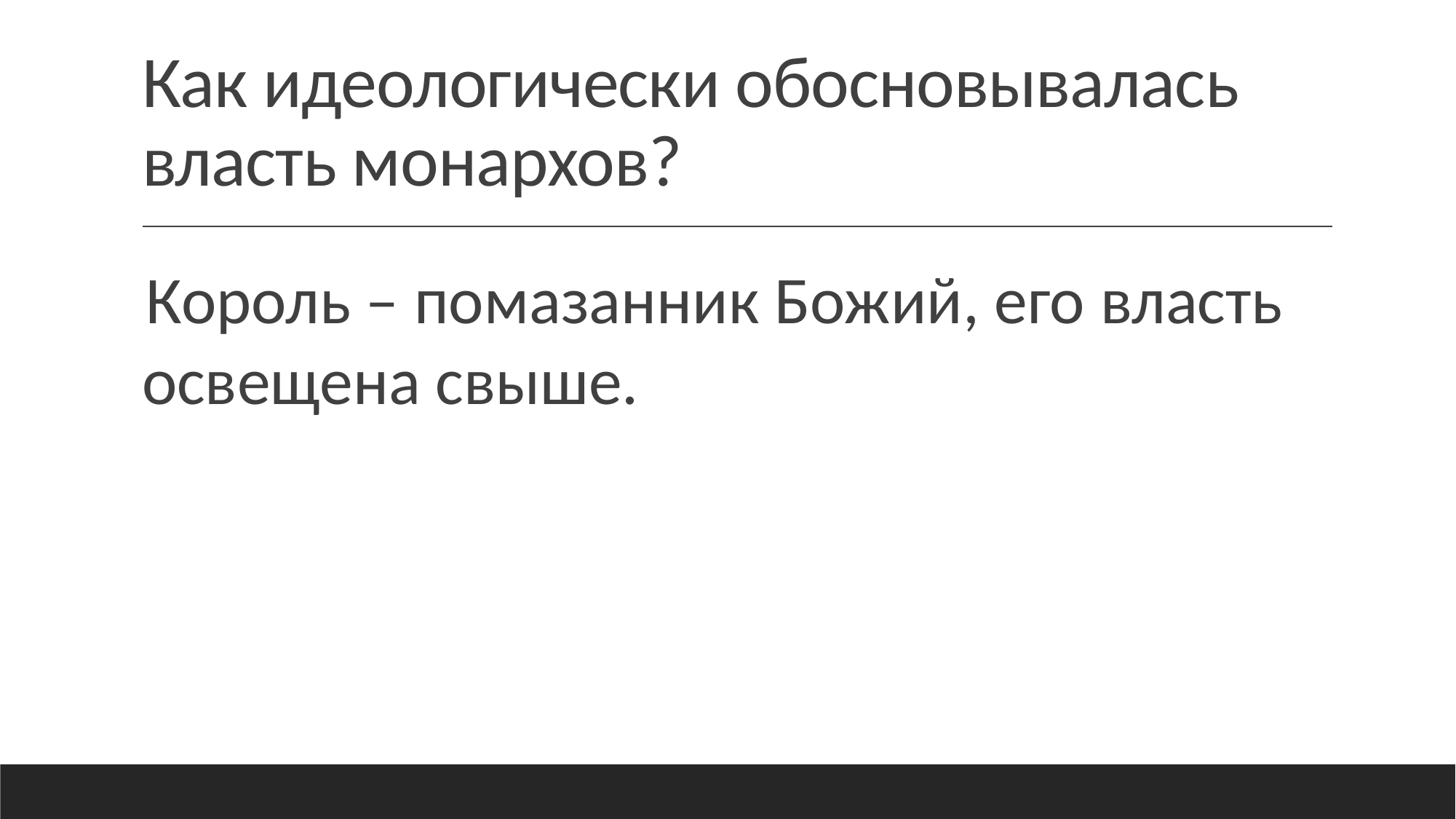

# Как идеологически обосновывалась власть монархов?
Король – помазанник Божий, его власть освещена свыше.